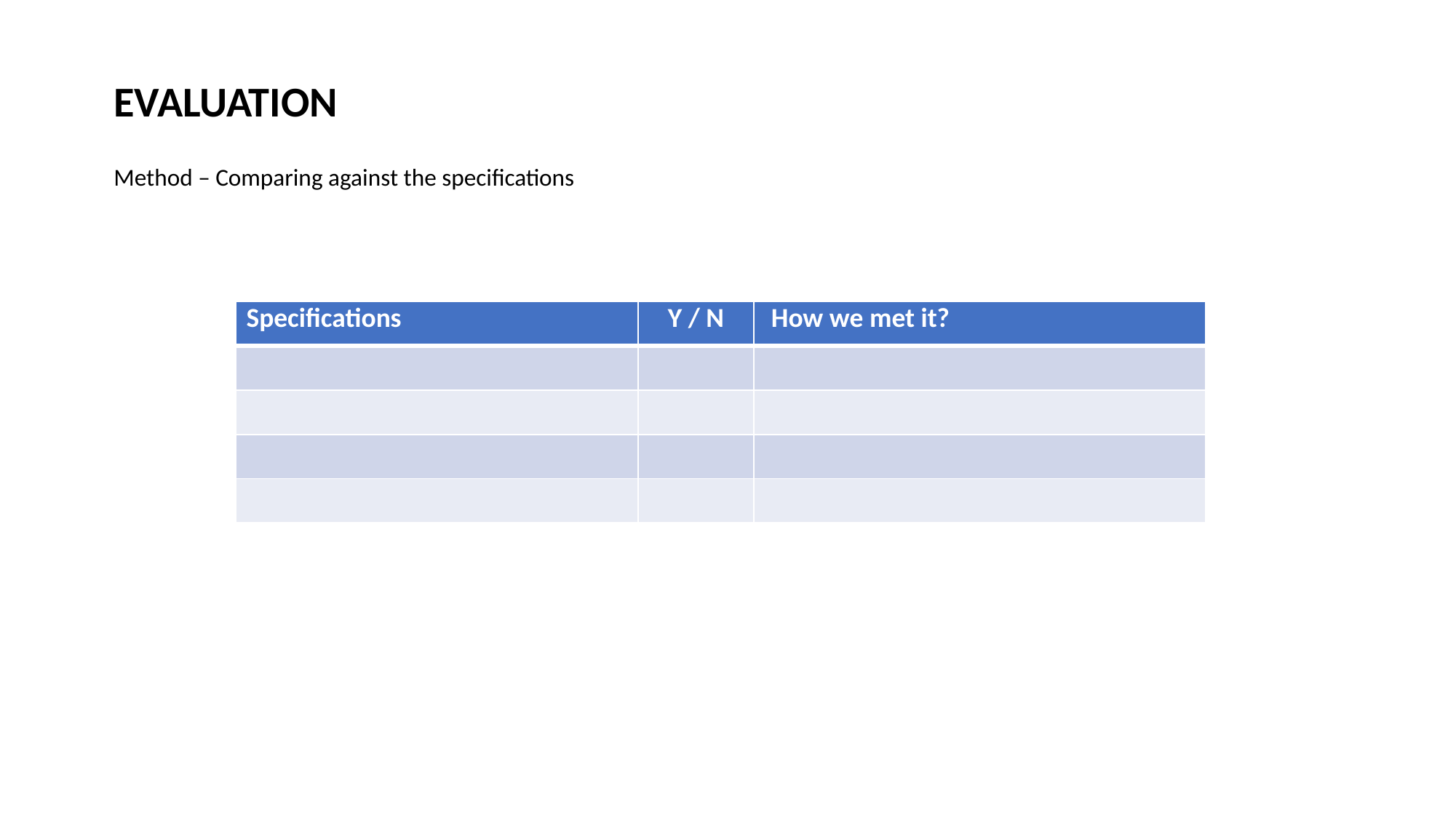

EVALUATION

Method – Comparing against the specifications
| Specifications | Y / N | How we met it? |
| --- | --- | --- |
|  |  |  |
|  |  |  |
|  |  |  |
|  |  |  |